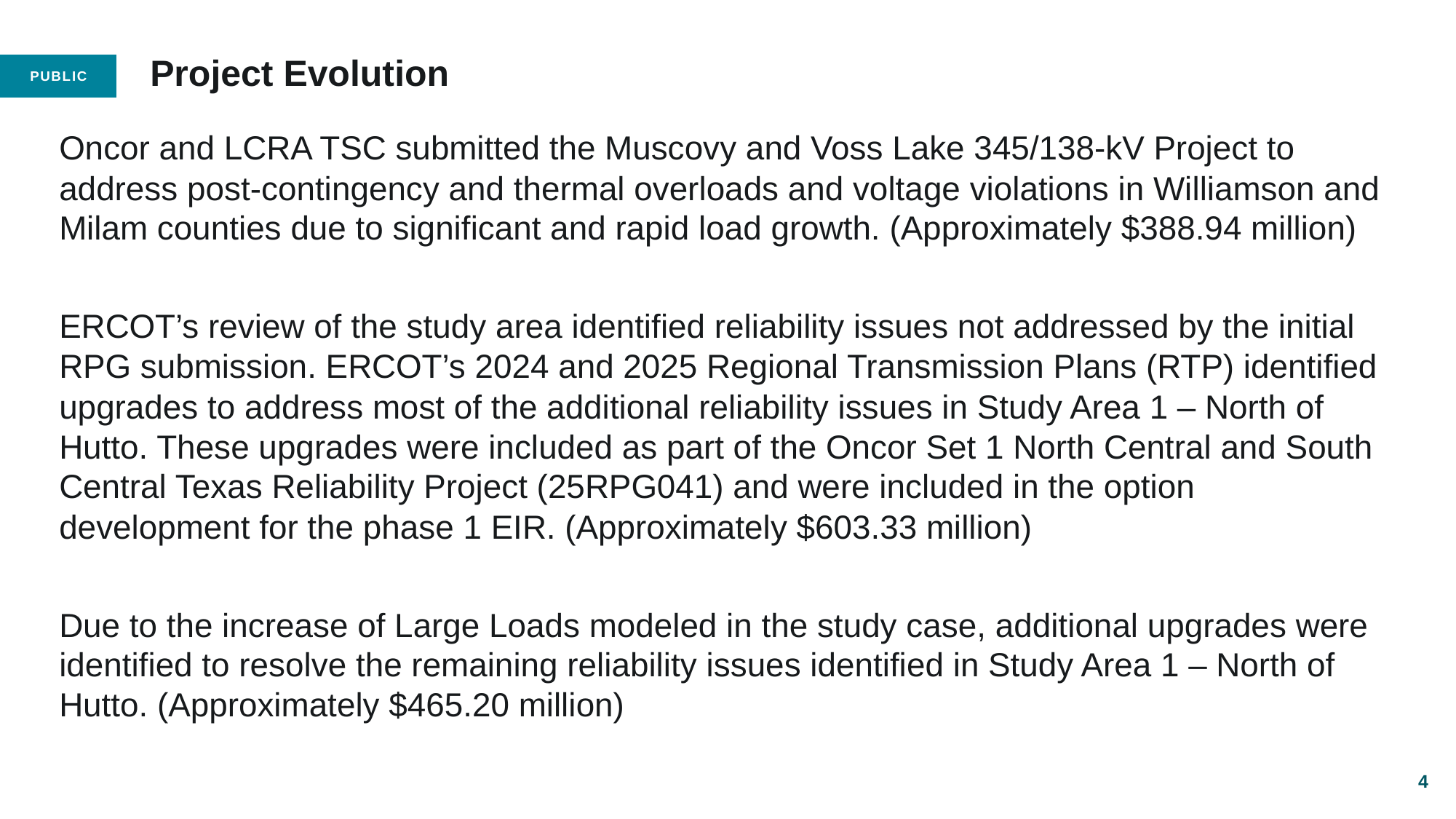

# Project Evolution
Oncor and LCRA TSC submitted the Muscovy and Voss Lake 345/138-kV Project to address post-contingency and thermal overloads and voltage violations in Williamson and Milam counties due to significant and rapid load growth. (Approximately $388.94 million)

ERCOT’s review of the study area identified reliability issues not addressed by the initial RPG submission. ERCOT’s 2024 and 2025 Regional Transmission Plans (RTP) identified upgrades to address most of the additional reliability issues in Study Area 1 – North of Hutto. These upgrades were included as part of the Oncor Set 1 North Central and South Central Texas Reliability Project (25RPG041) and were included in the option development for the phase 1 EIR. (Approximately $603.33 million)

Due to the increase of Large Loads modeled in the study case, additional upgrades were identified to resolve the remaining reliability issues identified in Study Area 1 – North of Hutto. (Approximately $465.20 million)
4